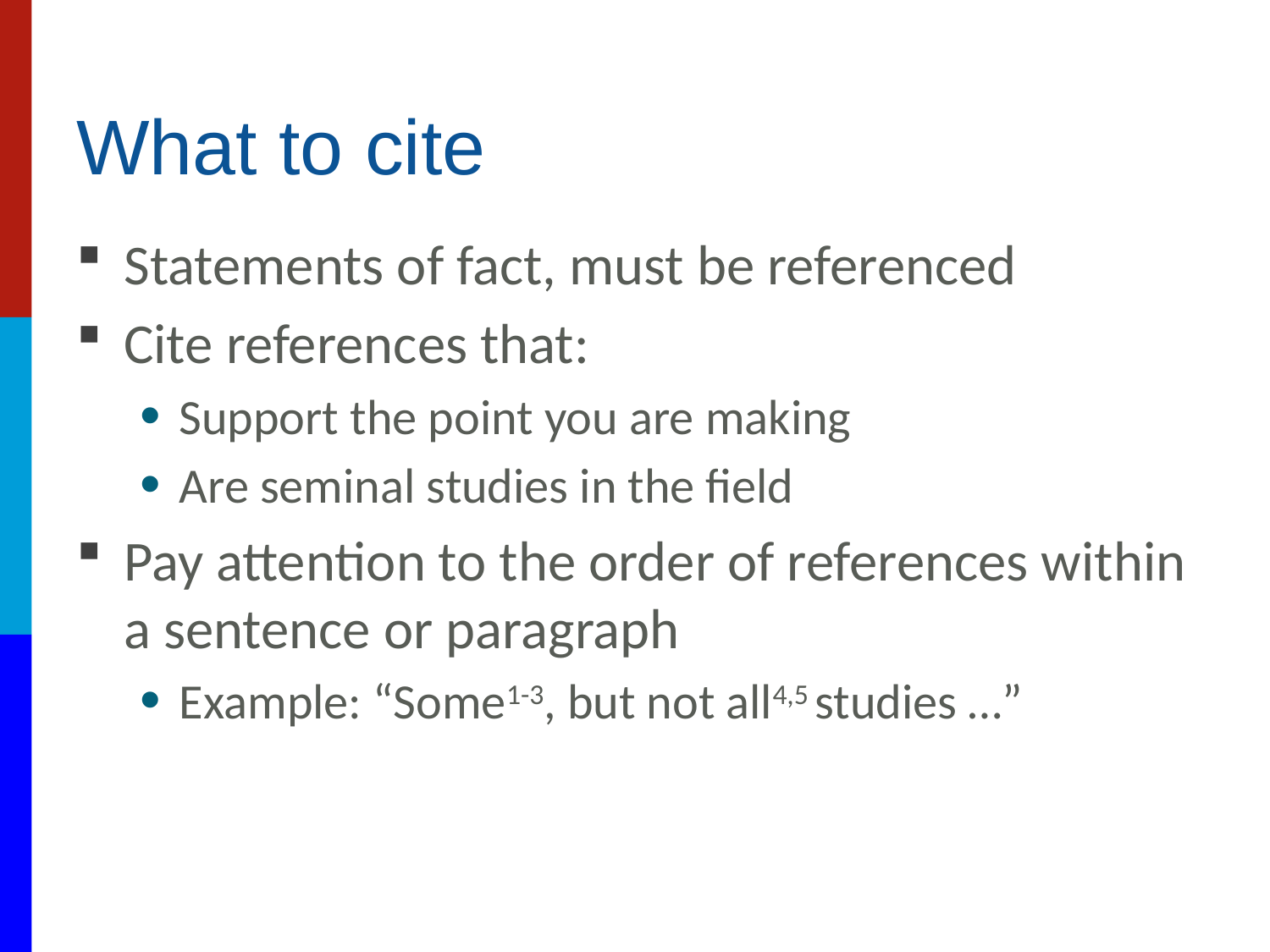

# What to cite
Statements of fact, must be referenced
Cite references that:
Support the point you are making
Are seminal studies in the field
Pay attention to the order of references within a sentence or paragraph
Example: “Some1-3, but not all4,5 studies …”